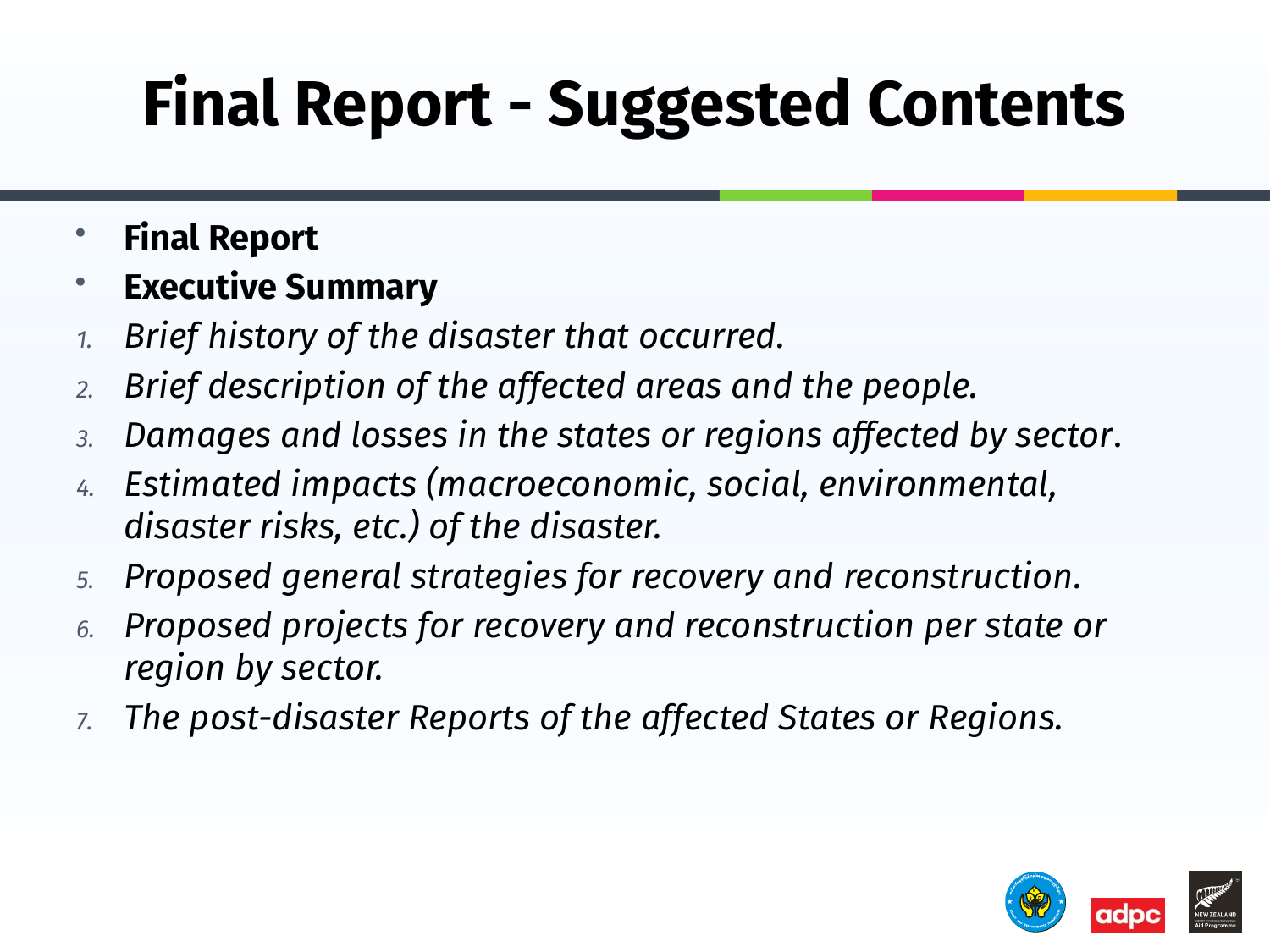

# Final Report - Suggested Contents
Final Report
Executive Summary
Brief history of the disaster that occurred.
Brief description of the affected areas and the people.
Damages and losses in the states or regions affected by sector.
Estimated impacts (macroeconomic, social, environmental, disaster risks, etc.) of the disaster.
Proposed general strategies for recovery and reconstruction.
Proposed projects for recovery and reconstruction per state or region by sector.
The post-disaster Reports of the affected States or Regions.